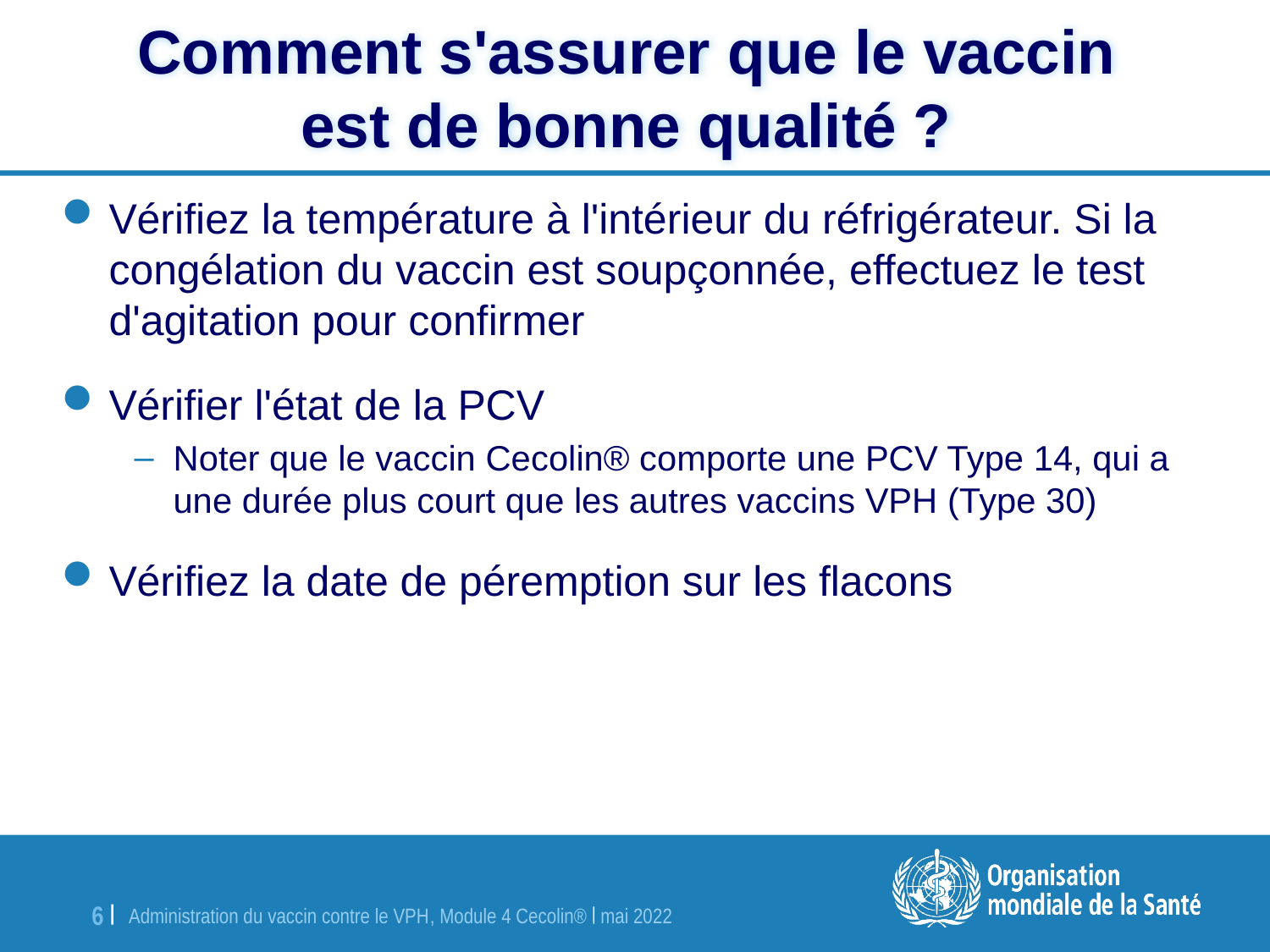

# Comment s'assurer que le vaccin est de bonne qualité ?
Vérifiez la température à l'intérieur du réfrigérateur. Si la congélation du vaccin est soupçonnée, effectuez le test d'agitation pour confirmer
Vérifier l'état de la PCV
Noter que le vaccin Cecolin® comporte une PCV Type 14, qui a une durée plus court que les autres vaccins VPH (Type 30)
Vérifiez la date de péremption sur les flacons